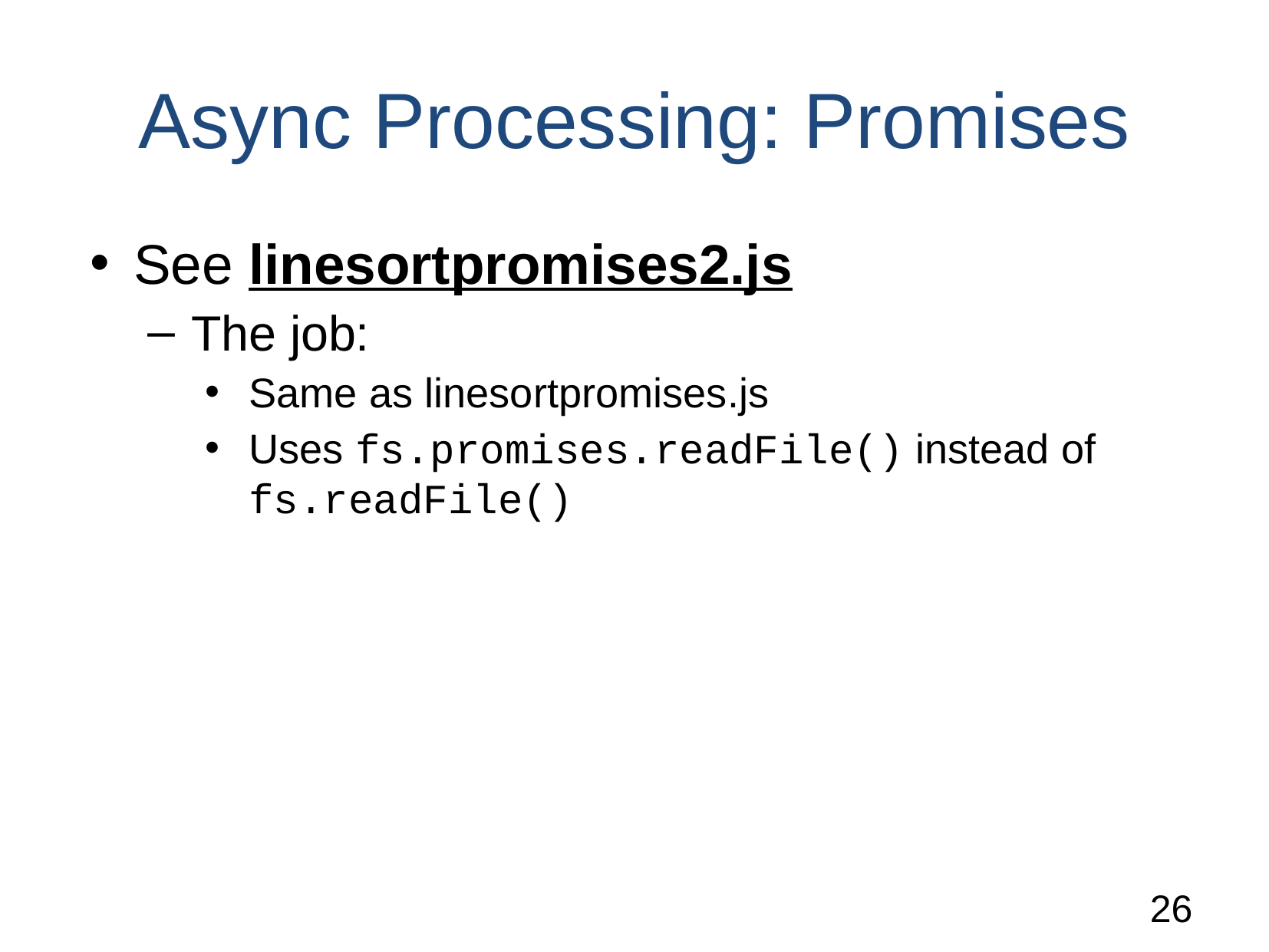

# Async Processing: Promises
See linesortpromises2.js
The job:
Same as linesortpromises.js
Uses fs.promises.readFile() instead of fs.readFile()
26